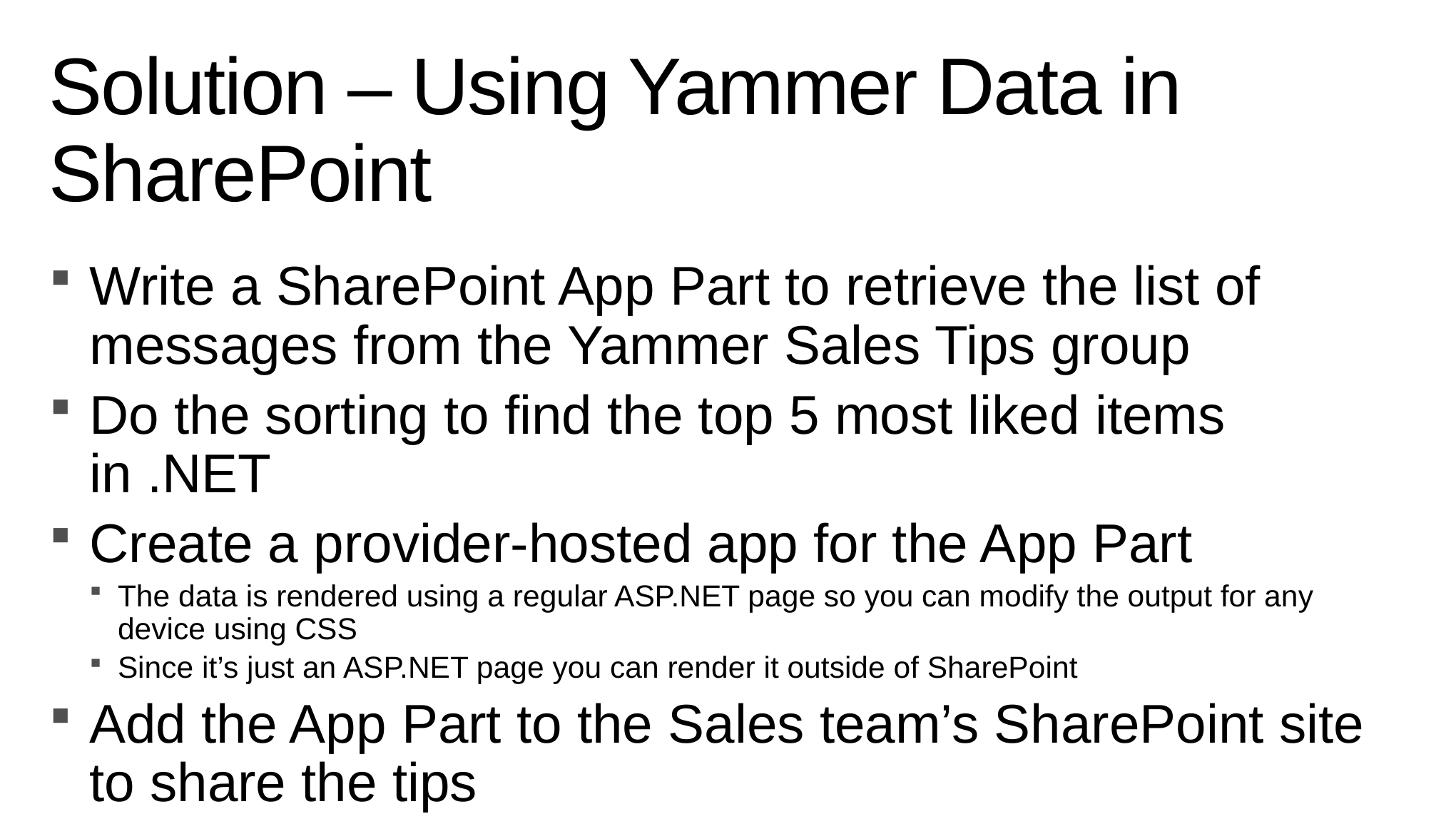

# Solution – Using Yammer Data in SharePoint
Write a SharePoint App Part to retrieve the list of messages from the Yammer Sales Tips group
Do the sorting to find the top 5 most liked items in .NET
Create a provider-hosted app for the App Part
The data is rendered using a regular ASP.NET page so you can modify the output for any device using CSS
Since it’s just an ASP.NET page you can render it outside of SharePoint
Add the App Part to the Sales team’s SharePoint site to share the tips